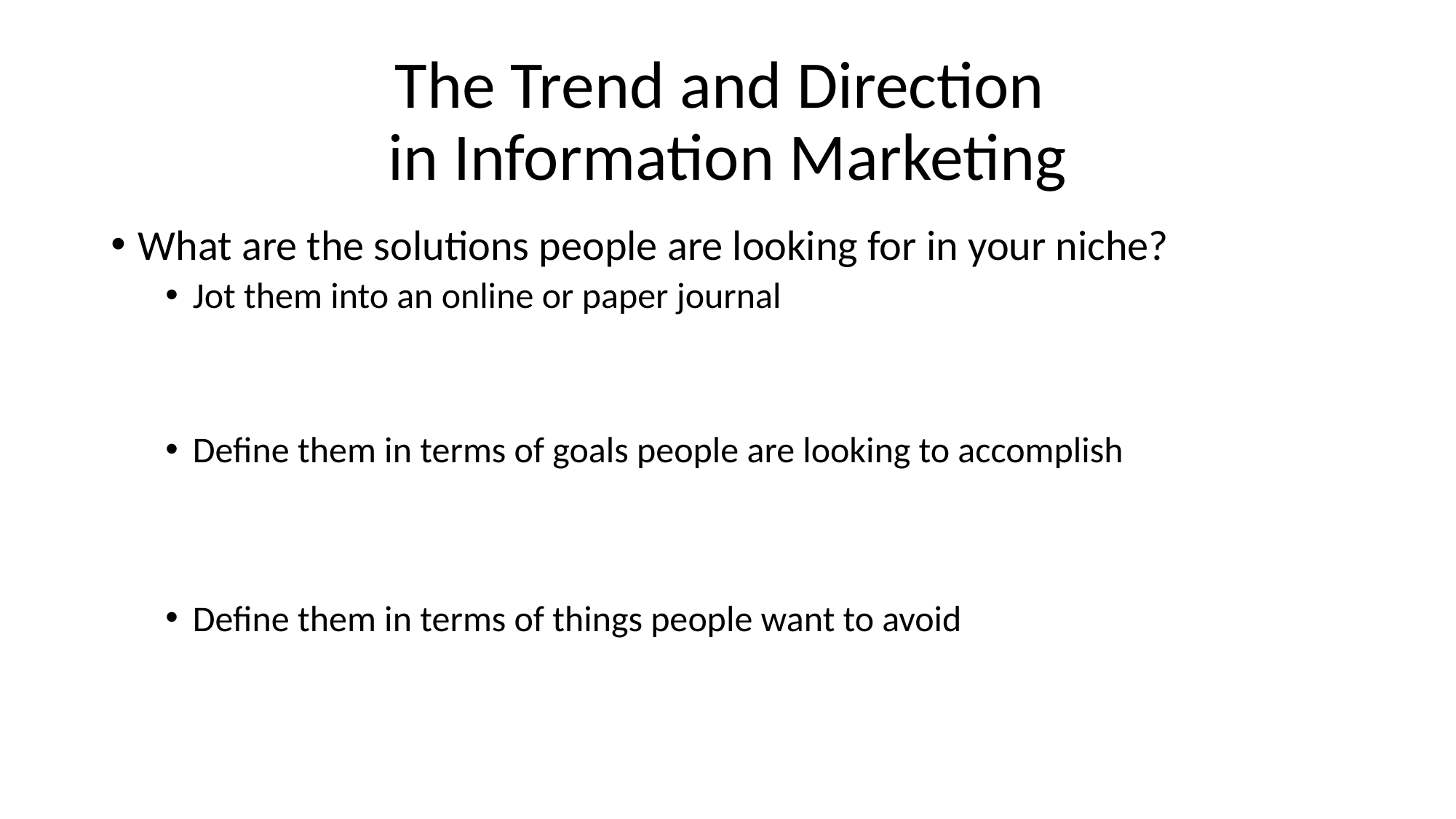

# The Trend and Direction in Information Marketing
What are the solutions people are looking for in your niche?
Jot them into an online or paper journal

Define them in terms of goals people are looking to accomplish

Define them in terms of things people want to avoid